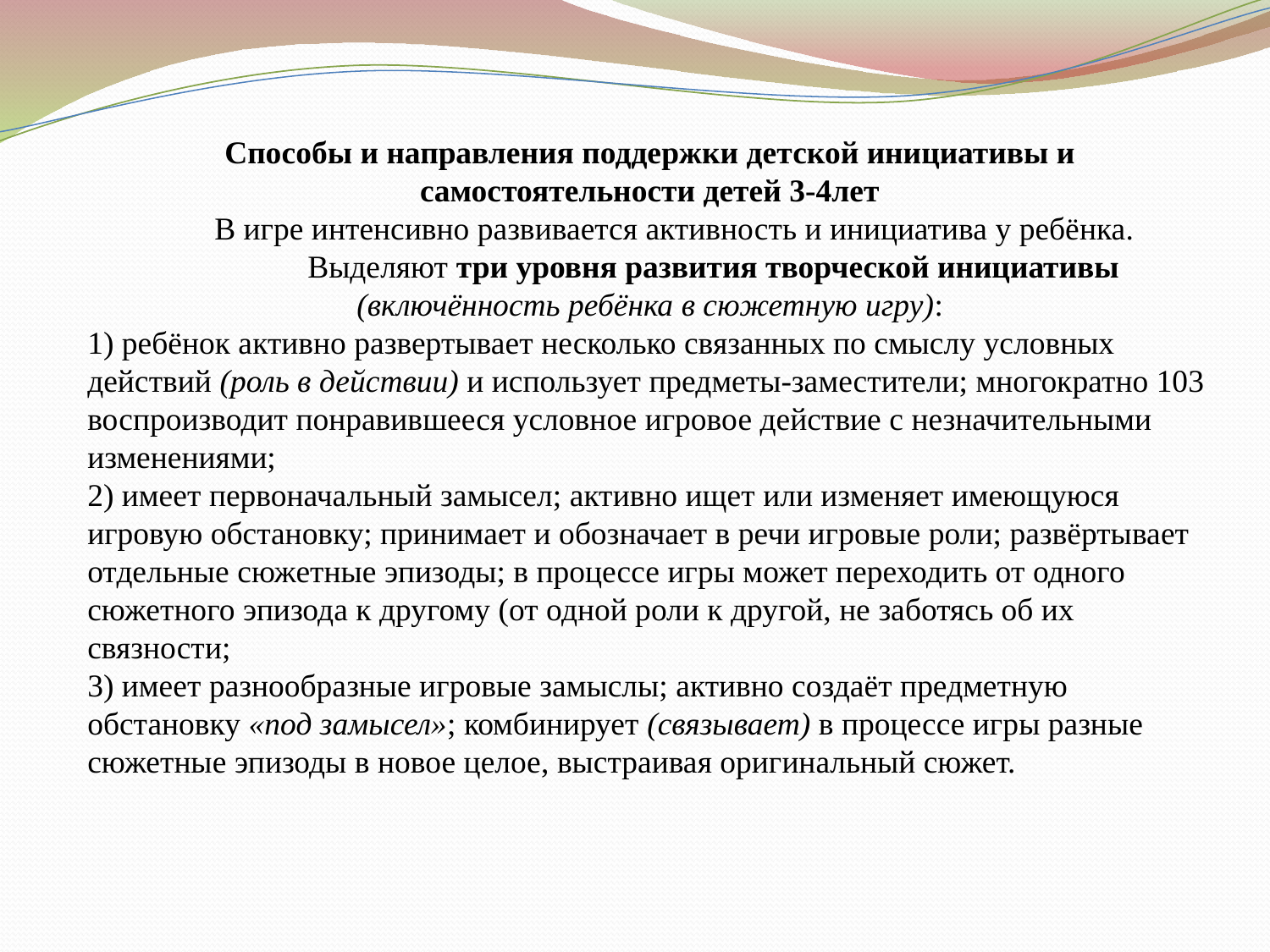

Способы и направления поддержки детской инициативы и самостоятельности детей 3-4лет
	В игре интенсивно развивается активность и инициатива у ребёнка.
	Выделяют три уровня развития творческой инициативы (включённость ребёнка в сюжетную игру):
1) ребёнок активно развертывает несколько связанных по смыслу условных действий (роль в действии) и использует предметы-заместители; многократно 103 воспроизводит понравившееся условное игровое действие с незначительными изменениями;
2) имеет первоначальный замысел; активно ищет или изменяет имеющуюся игровую обстановку; принимает и обозначает в речи игровые роли; развёртывает отдельные сюжетные эпизоды; в процессе игры может переходить от одного сюжетного эпизода к другому (от одной роли к другой, не заботясь об их связности;
3) имеет разнообразные игровые замыслы; активно создаёт предметную обстановку «под замысел»; комбинирует (связывает) в процессе игры разные сюжетные эпизоды в новое целое, выстраивая оригинальный сюжет.